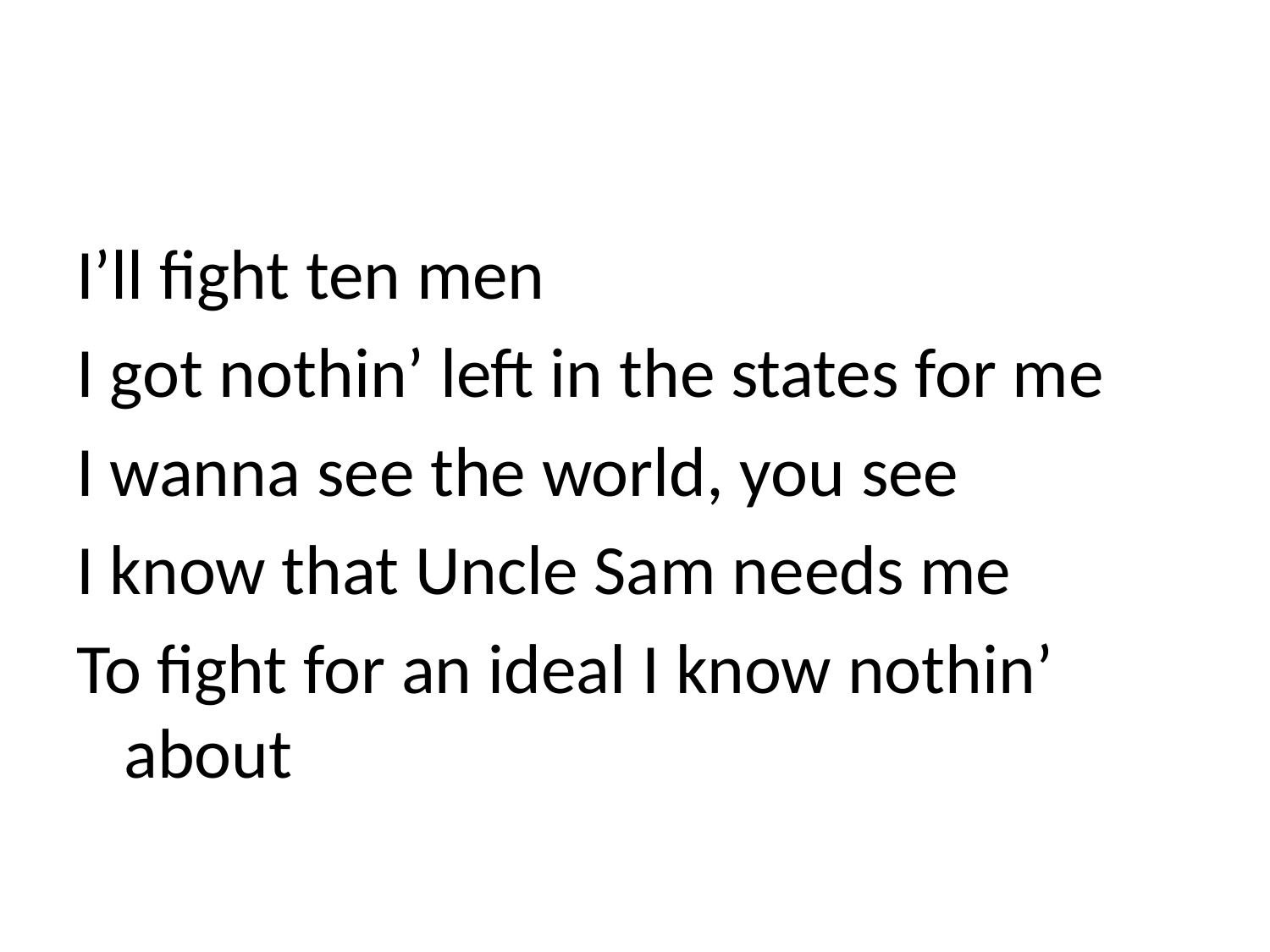

#
I’ll fight ten men
I got nothin’ left in the states for me
I wanna see the world, you see
I know that Uncle Sam needs me
To fight for an ideal I know nothin’ about